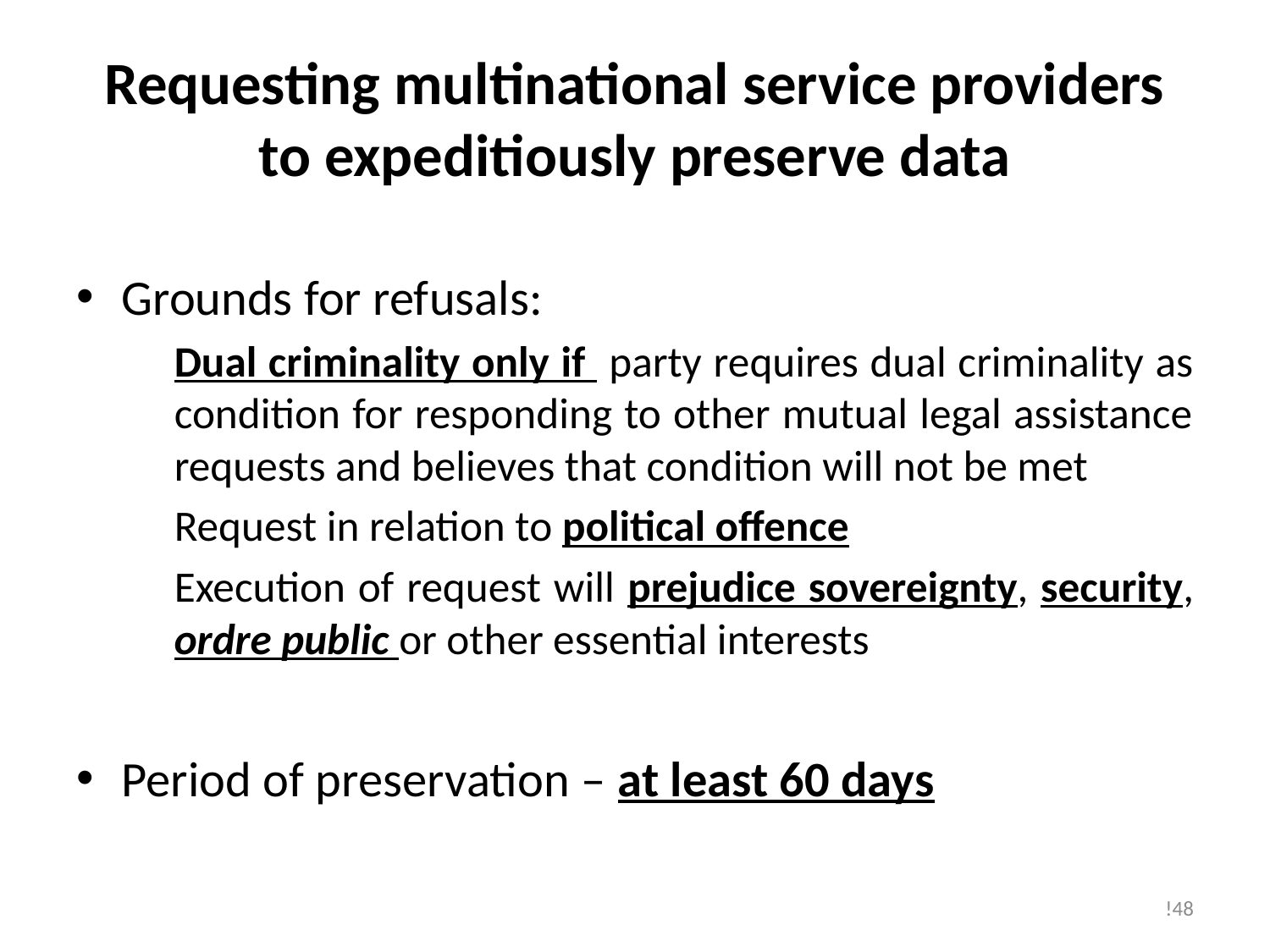

# Requesting multinational service providers to expeditiously preserve data
Grounds for refusals:
Dual criminality only if  party requires dual criminality as condition for responding to other mutual legal assistance requests and believes that condition will not be met
Request in relation to political offence
Execution of request will prejudice sovereignty, security, ordre public or other essential interests

Period of preservation – at least 60 days

!48